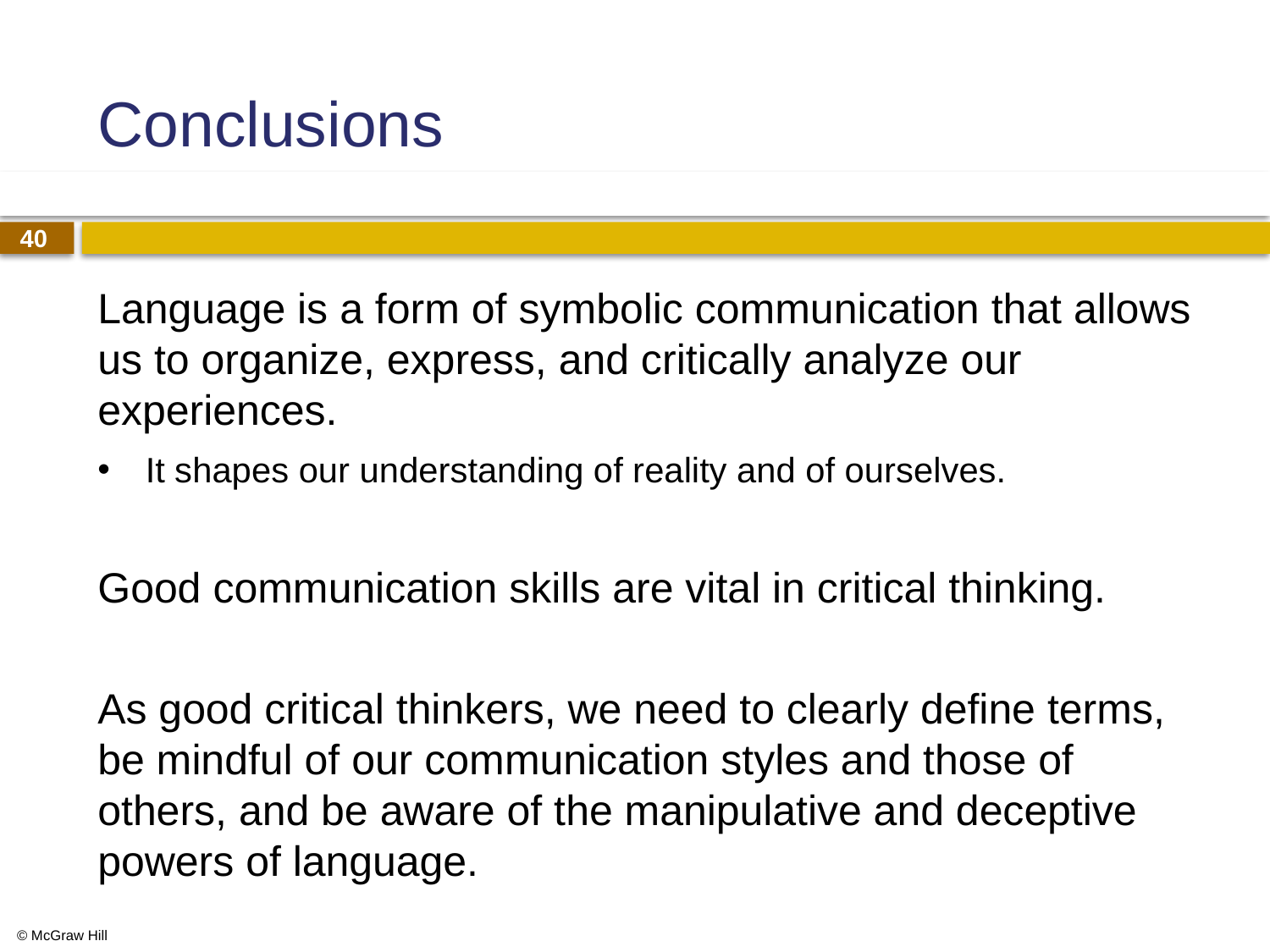

# Conclusions
Language is a form of symbolic communication that allows us to organize, express, and critically analyze our experiences.
It shapes our understanding of reality and of ourselves.

Good communication skills are vital in critical thinking.

As good critical thinkers, we need to clearly define terms, be mindful of our communication styles and those of others, and be aware of the manipulative and deceptive powers of language.